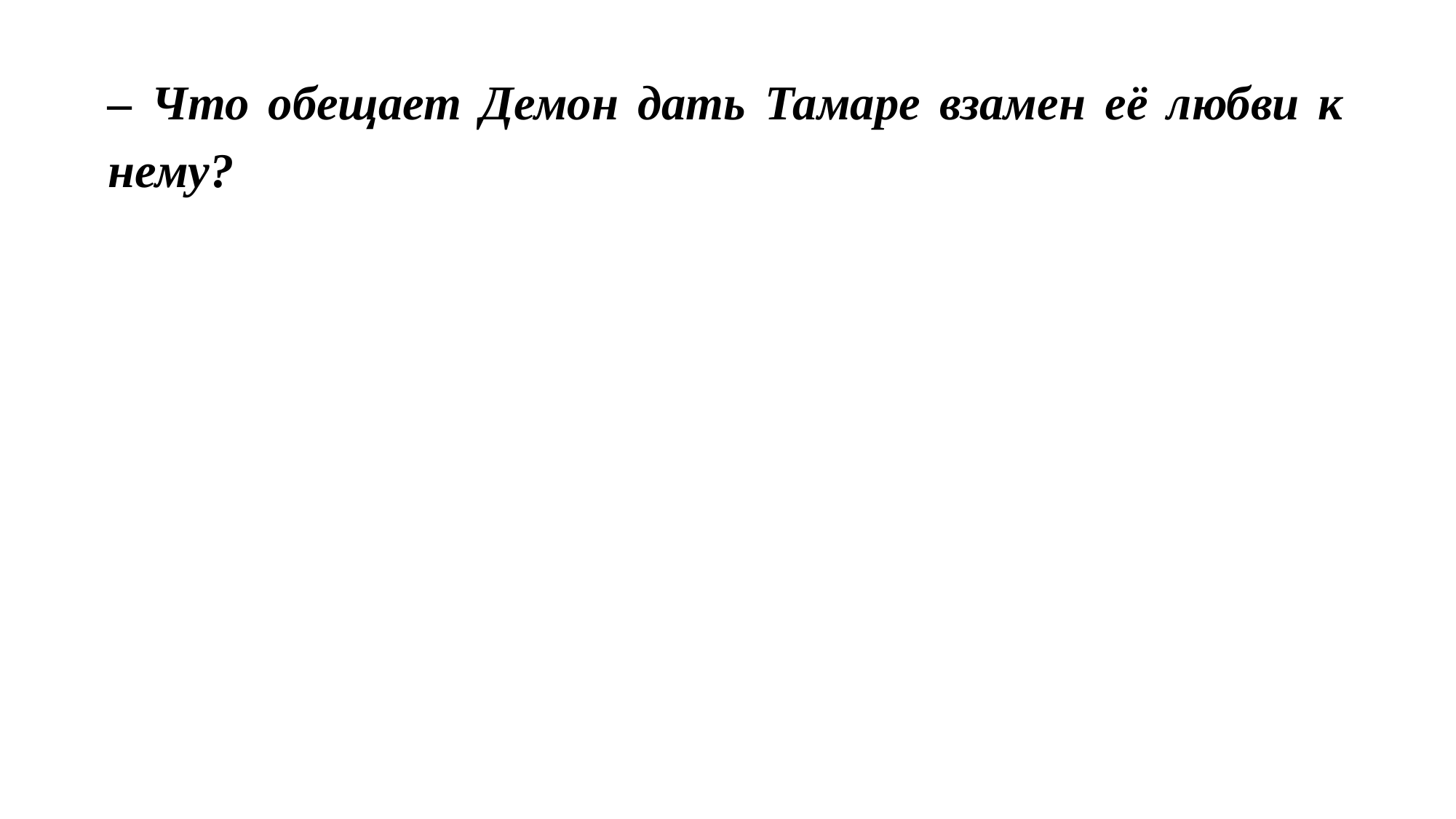

#
– Что обещает Демон дать Тамаре взамен её любви к нему?